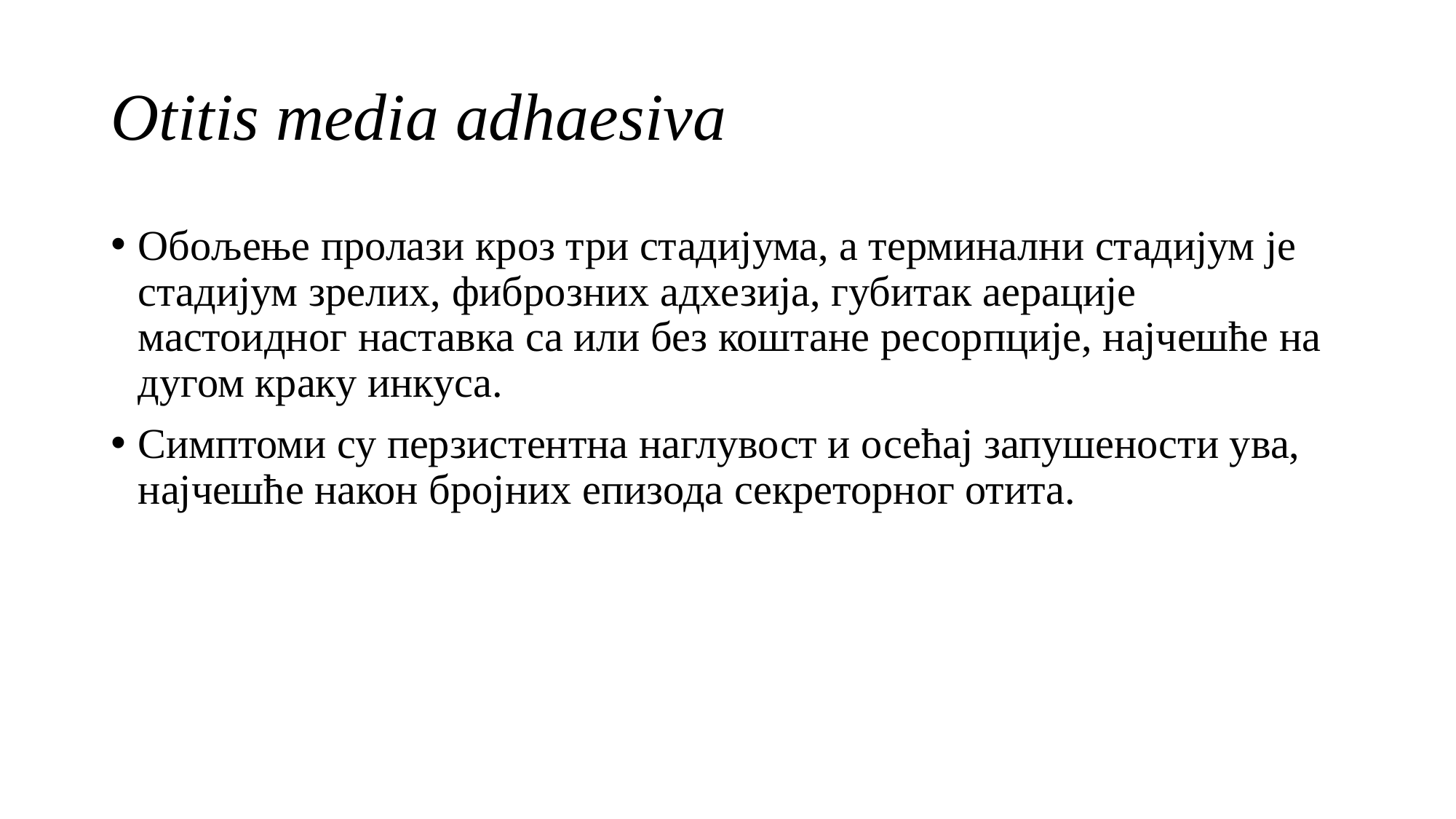

# Otitis media adhaesiva
Обољење пролази кроз три стадијума, а терминални стадијум је стадијум зрелих, фиброзних адхезија, губитак аерације мастоидног наставка са или без коштане ресорпције, најчешће на дугом краку инкуса.
Симптоми су перзистентна наглувост и осећај запушености ува, најчешће након бројних епизода секреторног отита.